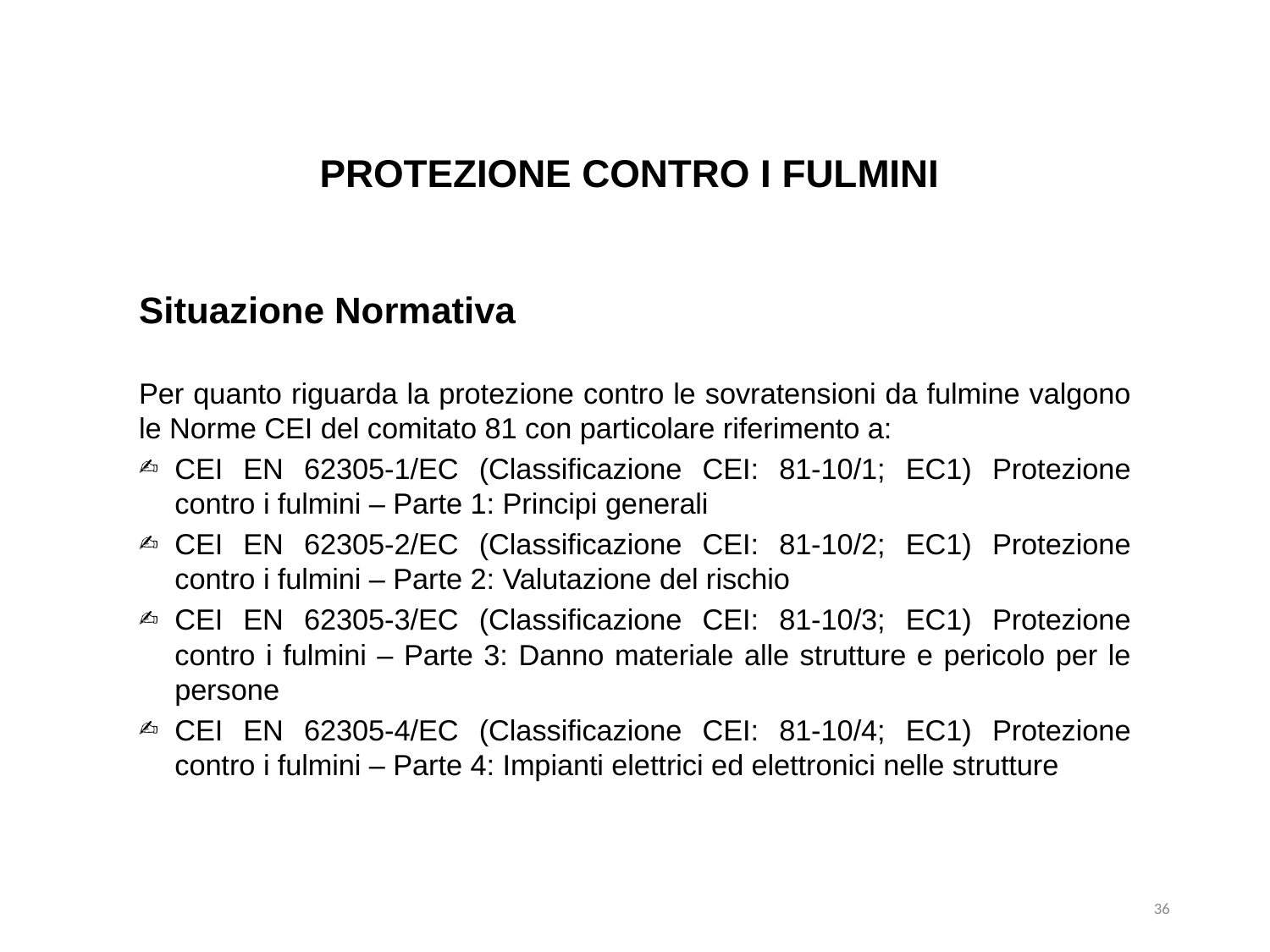

PROTEZIONE CONTRO I FULMINI
Situazione Normativa

Per quanto riguarda la protezione contro le sovratensioni da fulmine valgono le Norme CEI del comitato 81 con particolare riferimento a:
CEI EN 62305-1/EC (Classificazione CEI: 81-10/1; EC1) Protezione contro i fulmini – Parte 1: Principi generali
CEI EN 62305-2/EC (Classificazione CEI: 81-10/2; EC1) Protezione contro i fulmini – Parte 2: Valutazione del rischio
CEI EN 62305-3/EC (Classificazione CEI: 81-10/3; EC1) Protezione contro i fulmini – Parte 3: Danno materiale alle strutture e pericolo per le persone
CEI EN 62305-4/EC (Classificazione CEI: 81-10/4; EC1) Protezione contro i fulmini – Parte 4: Impianti elettrici ed elettronici nelle strutture

36